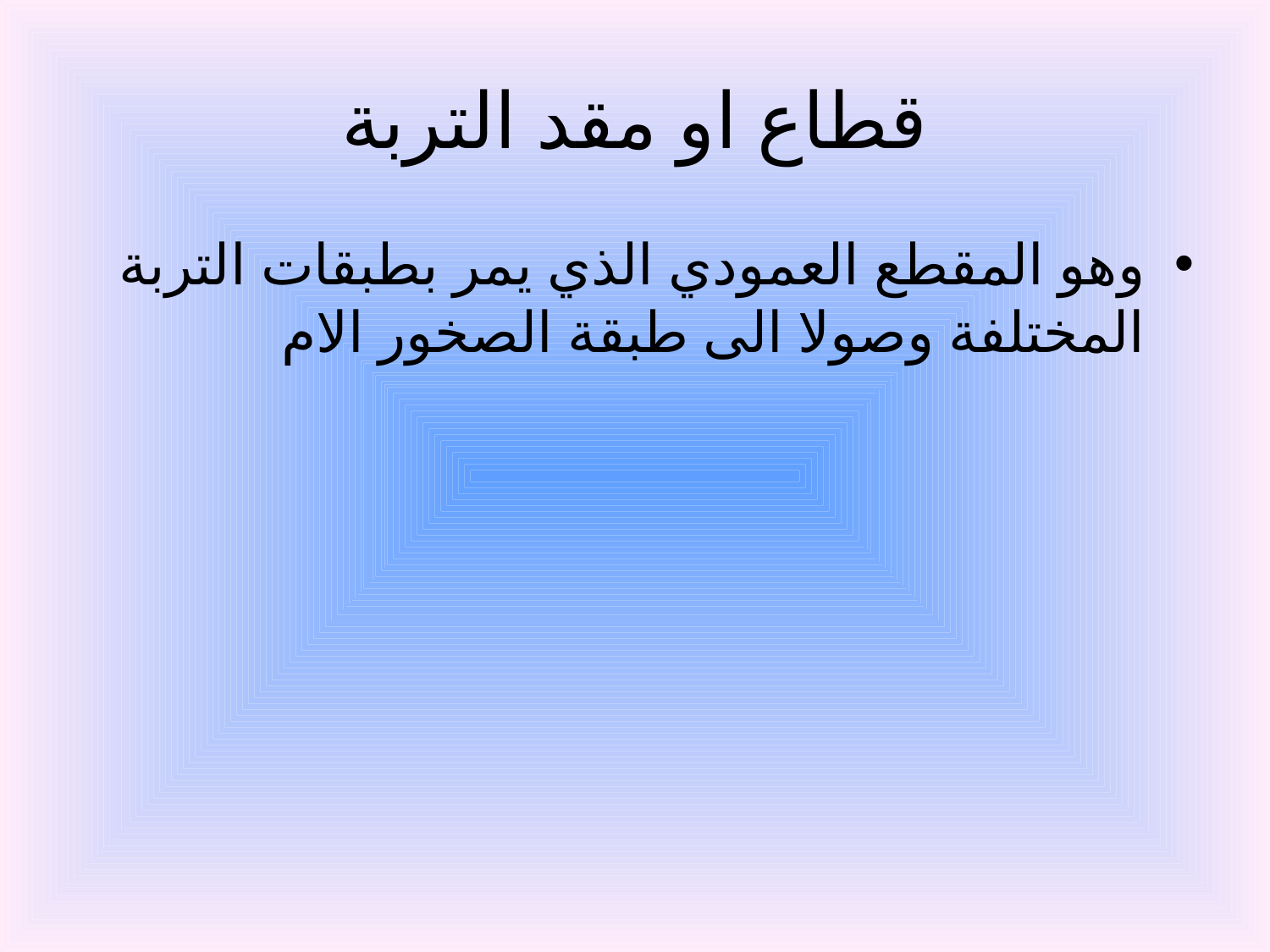

# قطاع او مقد التربة
وهو المقطع العمودي الذي يمر بطبقات التربة المختلفة وصولا الى طبقة الصخور الام